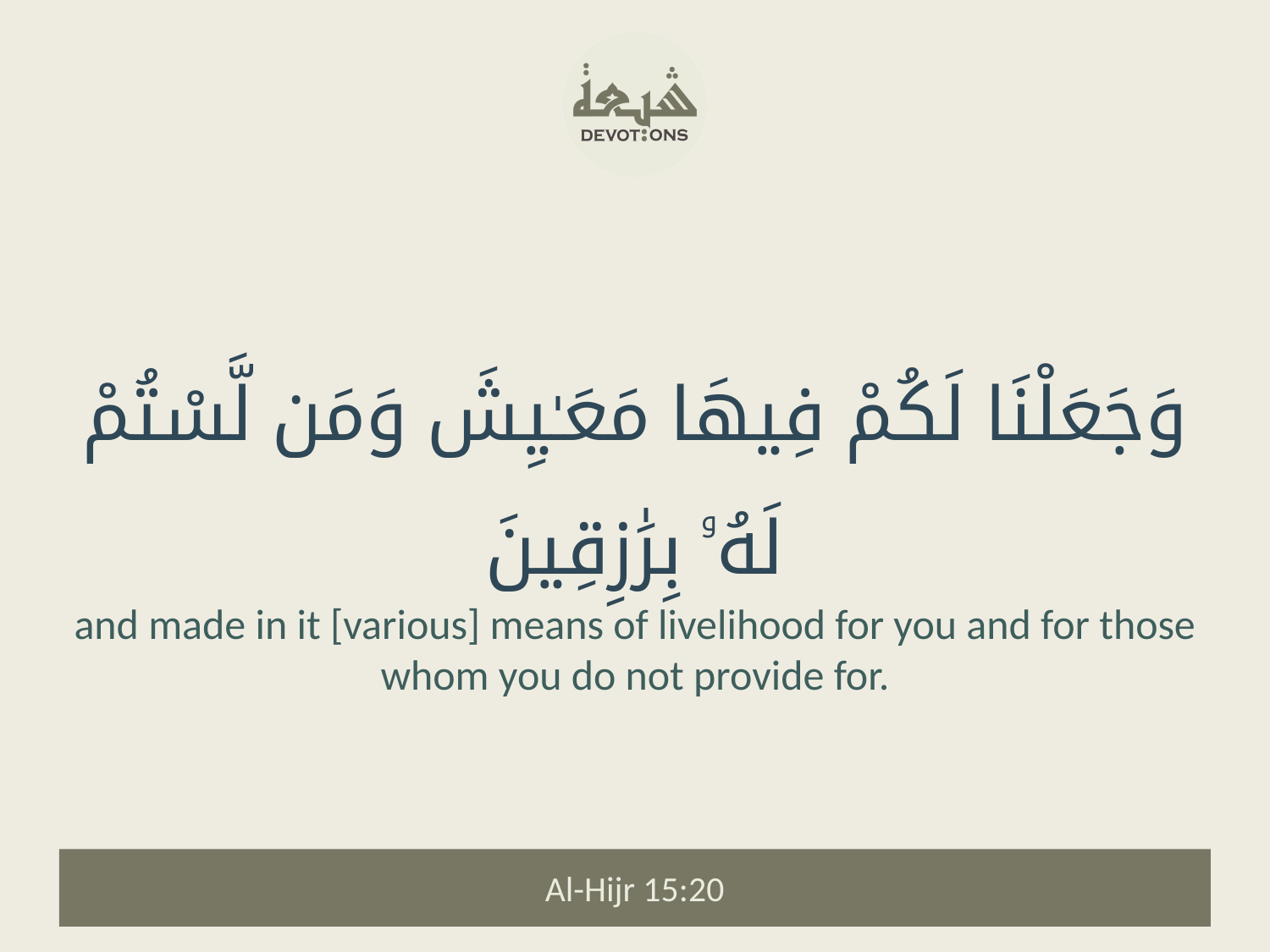

وَجَعَلْنَا لَكُمْ فِيهَا مَعَـٰيِشَ وَمَن لَّسْتُمْ لَهُۥ بِرَٰزِقِينَ
and made in it [various] means of livelihood for you and for those whom you do not provide for.
Al-Hijr 15:20